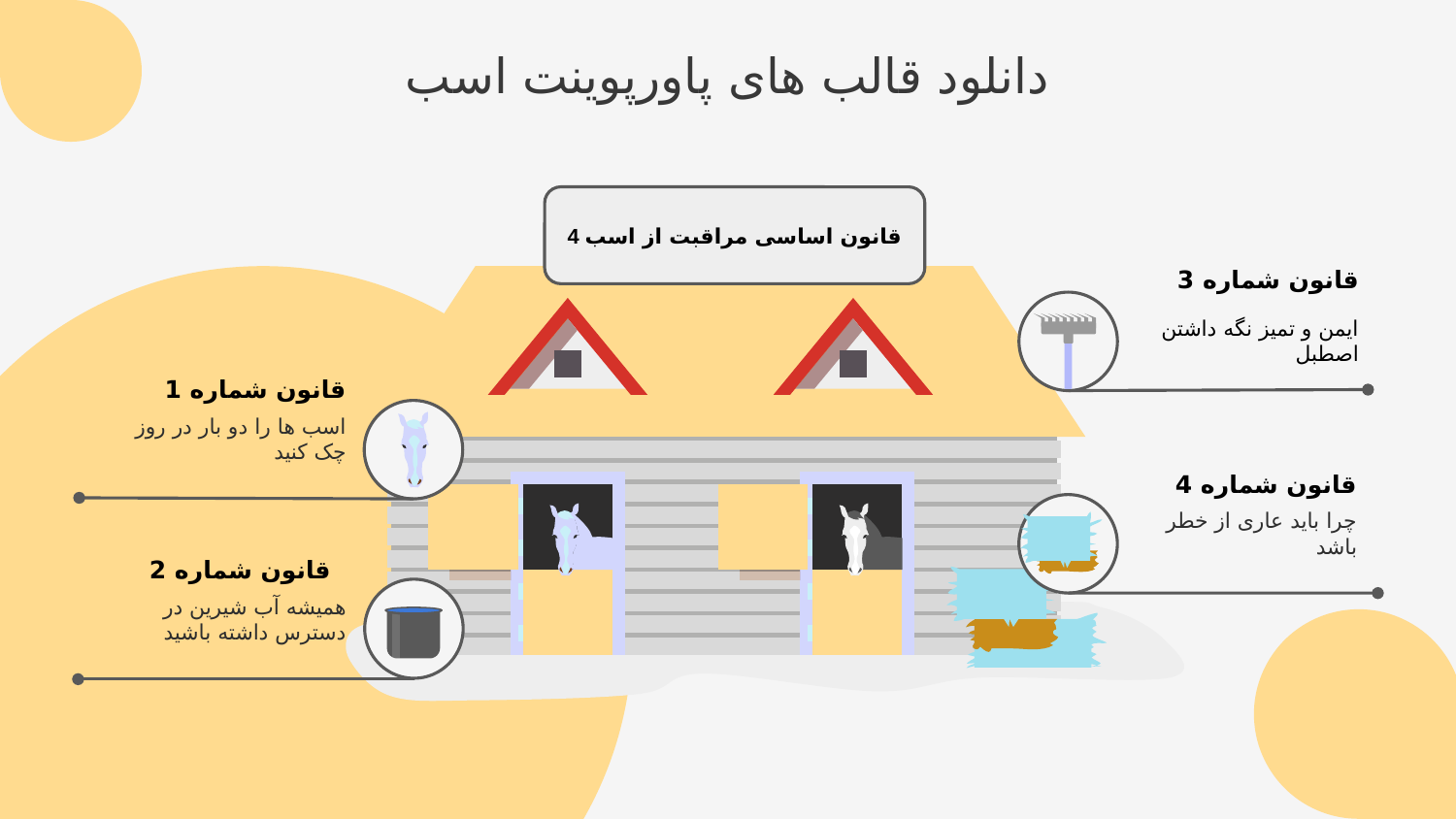

دانلود قالب های پاورپوینت اسب
4 قانون اساسی مراقبت از اسب
قانون شماره 3
ایمن و تمیز نگه داشتن اصطبل

قانون شماره 1
اسب ها را دو بار در روز چک کنید

قانون شماره 4
چرا باید عاری از خطر باشد

قانون شماره 2
همیشه آب شیرین در دسترس داشته باشید